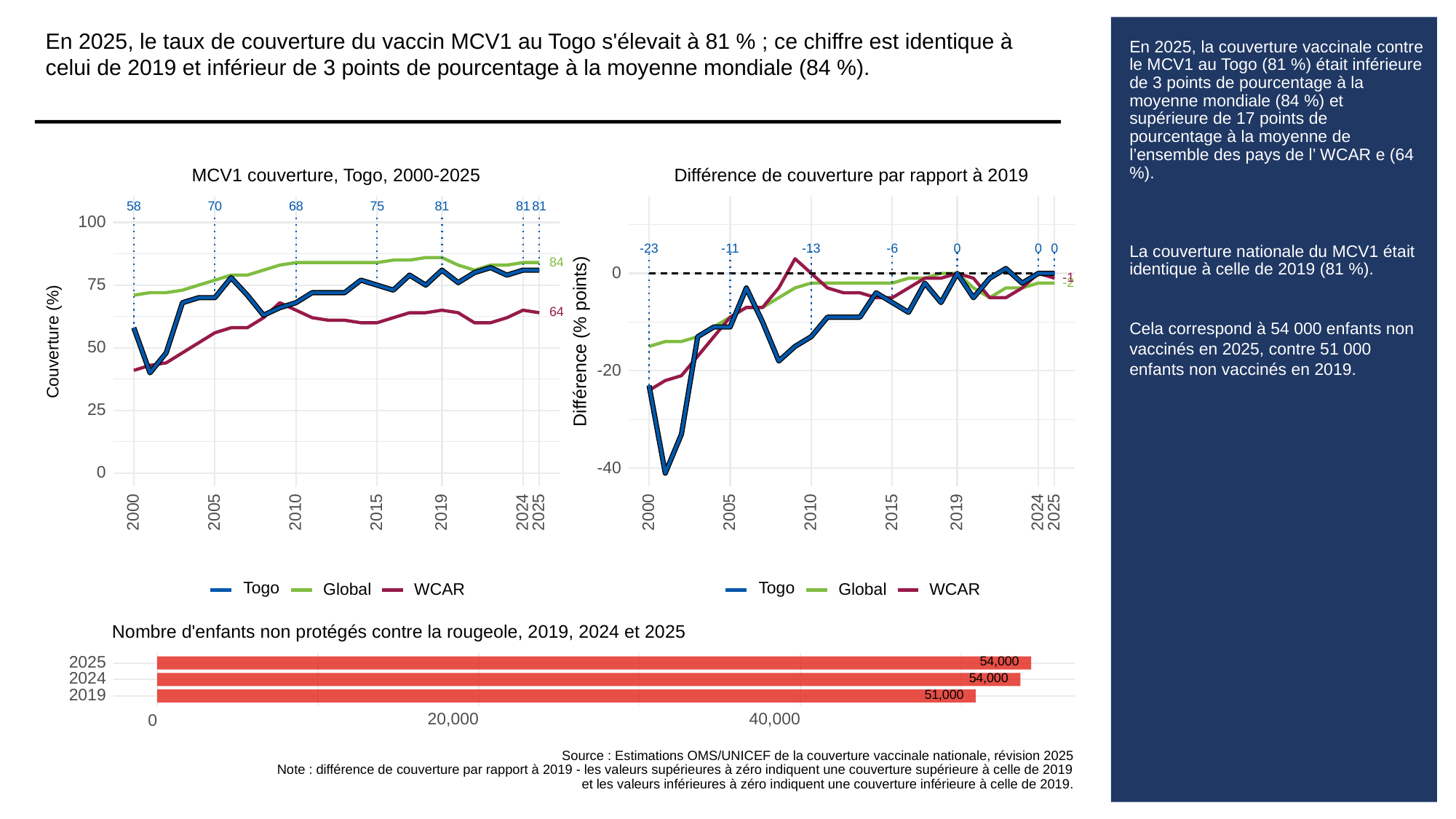

En 2025, le taux de couverture du vaccin MCV1 au Togo s'élevait à 81 % ; ce chiffre est identique à celui de 2019 et inférieur de 3 points de pourcentage à la moyenne mondiale (84 %).
# En 2025, la couverture vaccinale contre le MCV1 au Togo (81 %) était inférieure de 3 points de pourcentage à la moyenne mondiale (84 %) et supérieure de 17 points de pourcentage à la moyenne de l’ensemble des pays de l’ WCAR e (64 %).

La couverture nationale du MCV1 était identique à celle de 2019 (81 %).

Cela correspond à 54 000 enfants non vaccinés en 2025, contre 51 000 enfants non vaccinés en 2019.

MCV1 couverture, Togo, 2000-2025
Différence de couverture par rapport à 2019

58
70
68
81
81
81
75
100

-23
-13
-6
0
0
0
-11

84

0

-1
-2
75

64

Différence (% points)
Couverture (%)
50

-20

25

-40
0

2000
2005
2010
2015
2019
2024
2025
2000
2005
2010
2015
2019
2024
2025
Togo
Togo
Global
WCAR
Global
WCAR

Nombre d'enfants non protégés contre la rougeole, 2019, 2024 et 2025

54,000
2025

54,000
2024

51,000
2019

20,000
40,000
0
Source : Estimations OMS/UNICEF de la couverture vaccinale nationale, révision 2025
Note : différence de couverture par rapport à 2019 - les valeurs supérieures à zéro indiquent une couverture supérieure à celle de 2019
et les valeurs inférieures à zéro indiquent une couverture inférieure à celle de 2019.